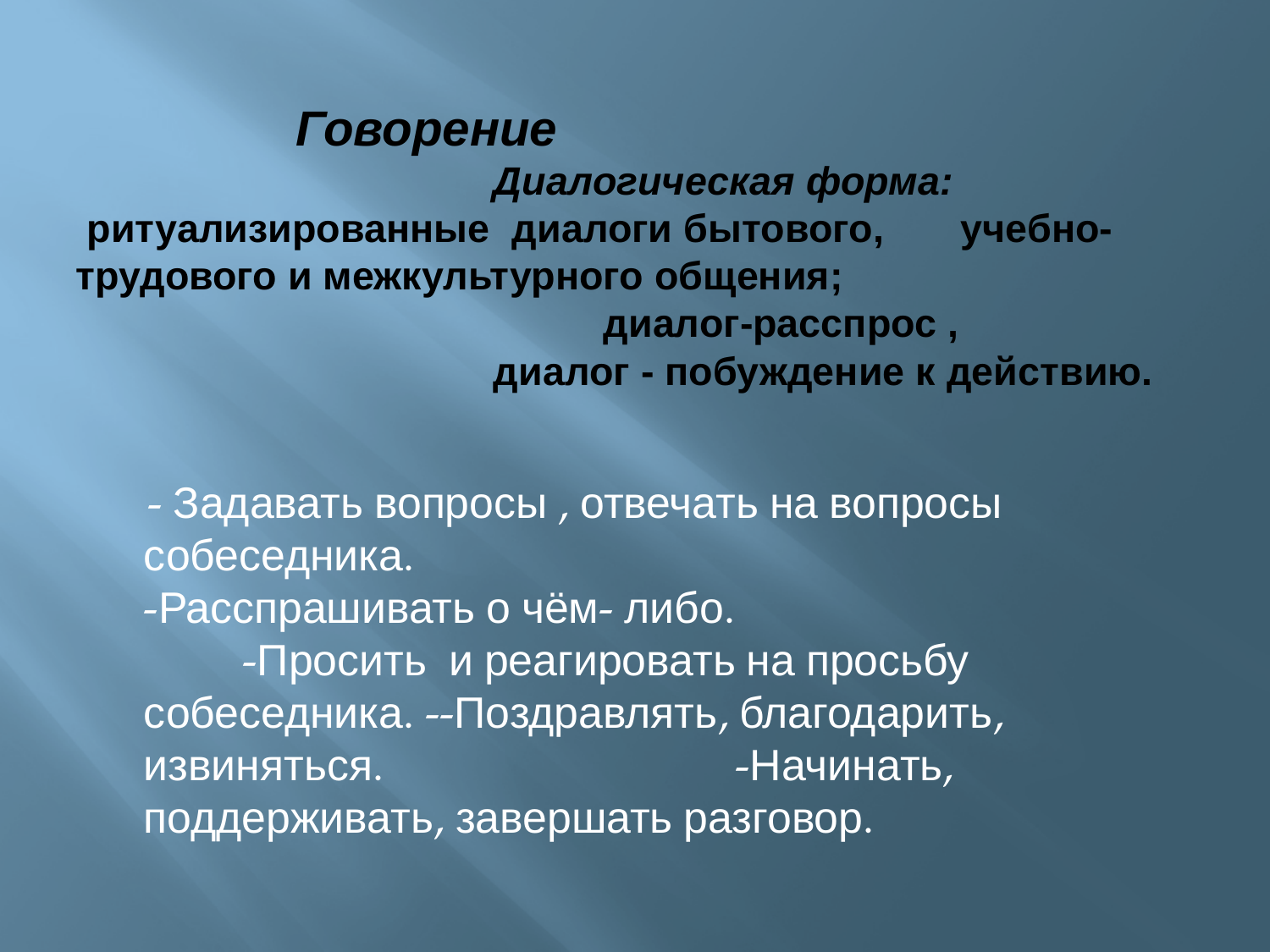

# Говорение                                                                                                Диалогическая форма: ритуализированные  диалоги бытового,       учебно- трудового и межкультурного общения;                                                                                диалог-расспрос ,                                                            диалог - побуждение к действию.

     - Задавать вопросы , отвечать на вопросы собеседника.                                                                       -Расспрашивать о чём- либо.                                                   -Просить  и реагировать на просьбу собеседника. --Поздравлять, благодарить, извиняться.                                -Начинать, поддерживать, завершать разговор.